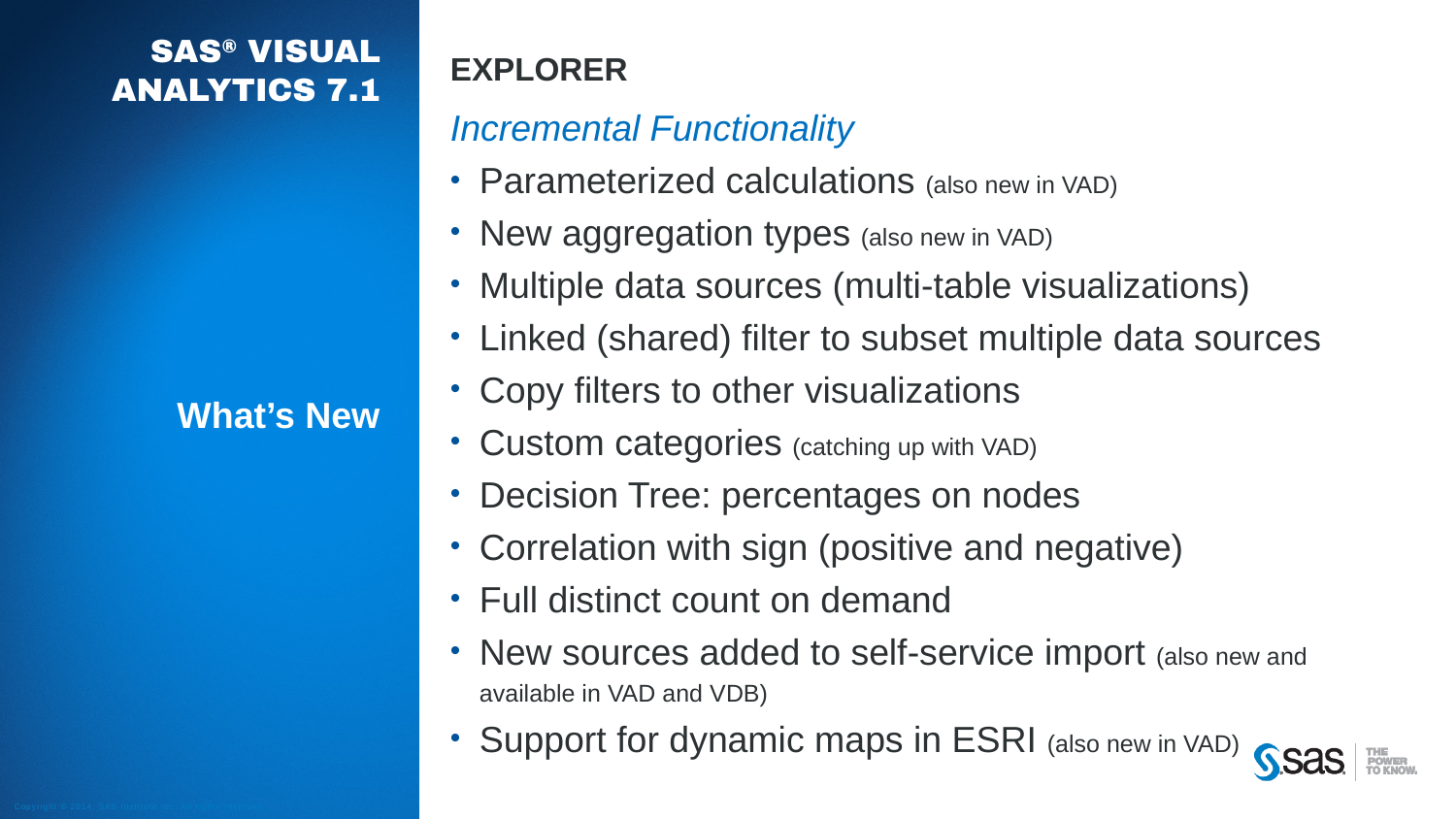

# SAS® Visual Analytics 7.1
Explorer
Incremental Functionality
Parameterized calculations (also new in VAD)
New aggregation types (also new in VAD)
Multiple data sources (multi-table visualizations)
Linked (shared) filter to subset multiple data sources
Copy filters to other visualizations
Custom categories (catching up with VAD)
Decision Tree: percentages on nodes
Correlation with sign (positive and negative)
Full distinct count on demand
New sources added to self-service import (also new and available in VAD and VDB)
Support for dynamic maps in ESRI (also new in VAD)
What’s New